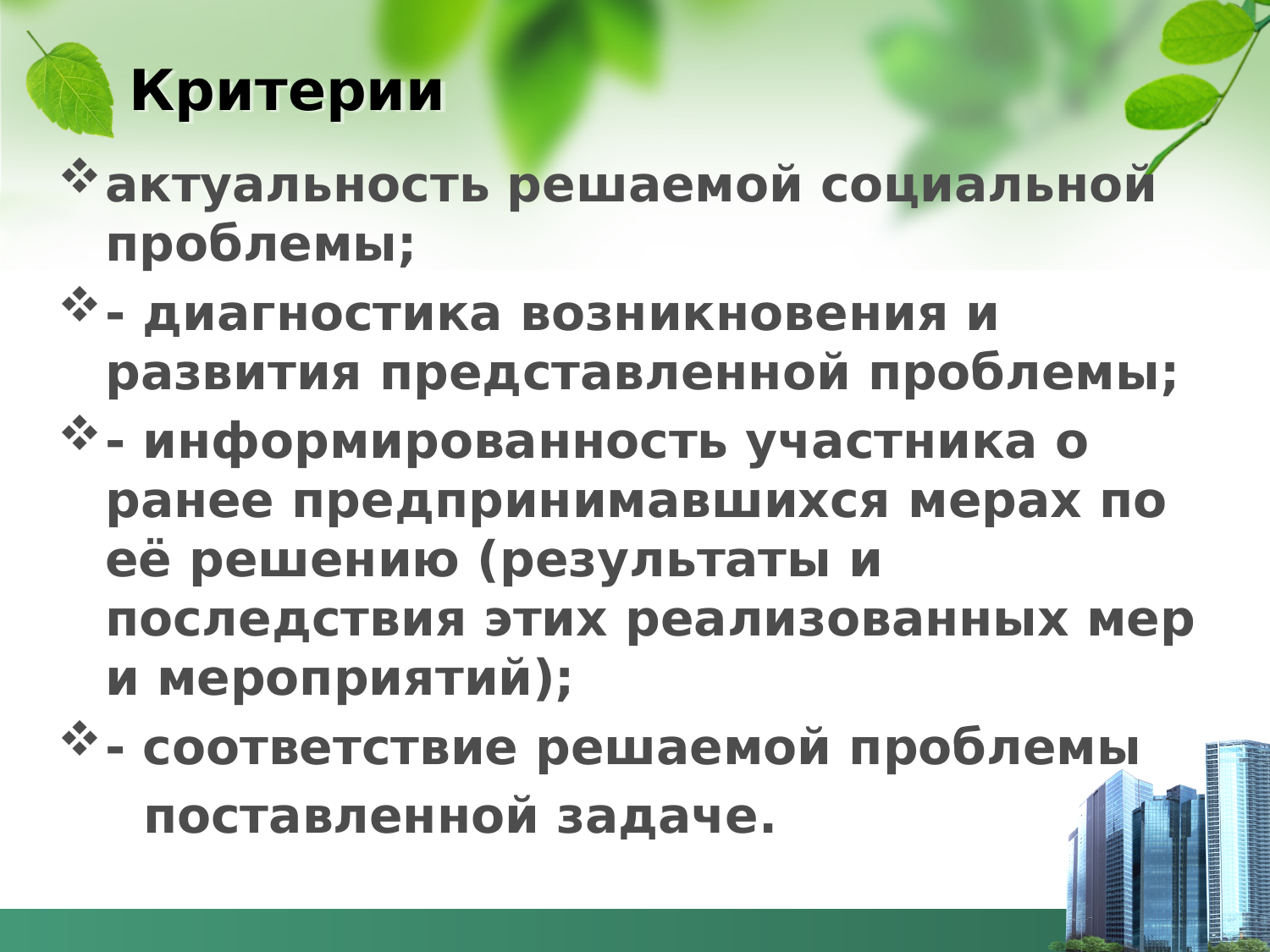

# Критерии
актуальность решаемой социальной проблемы;
- диагностика возникновения и развития представленной проблемы;
- информированность участника о ранее предпринимавшихся мерах по её решению (результаты и последствия этих реализованных мер и мероприятий);
- соответствие решаемой проблемы
     поставленной задаче.